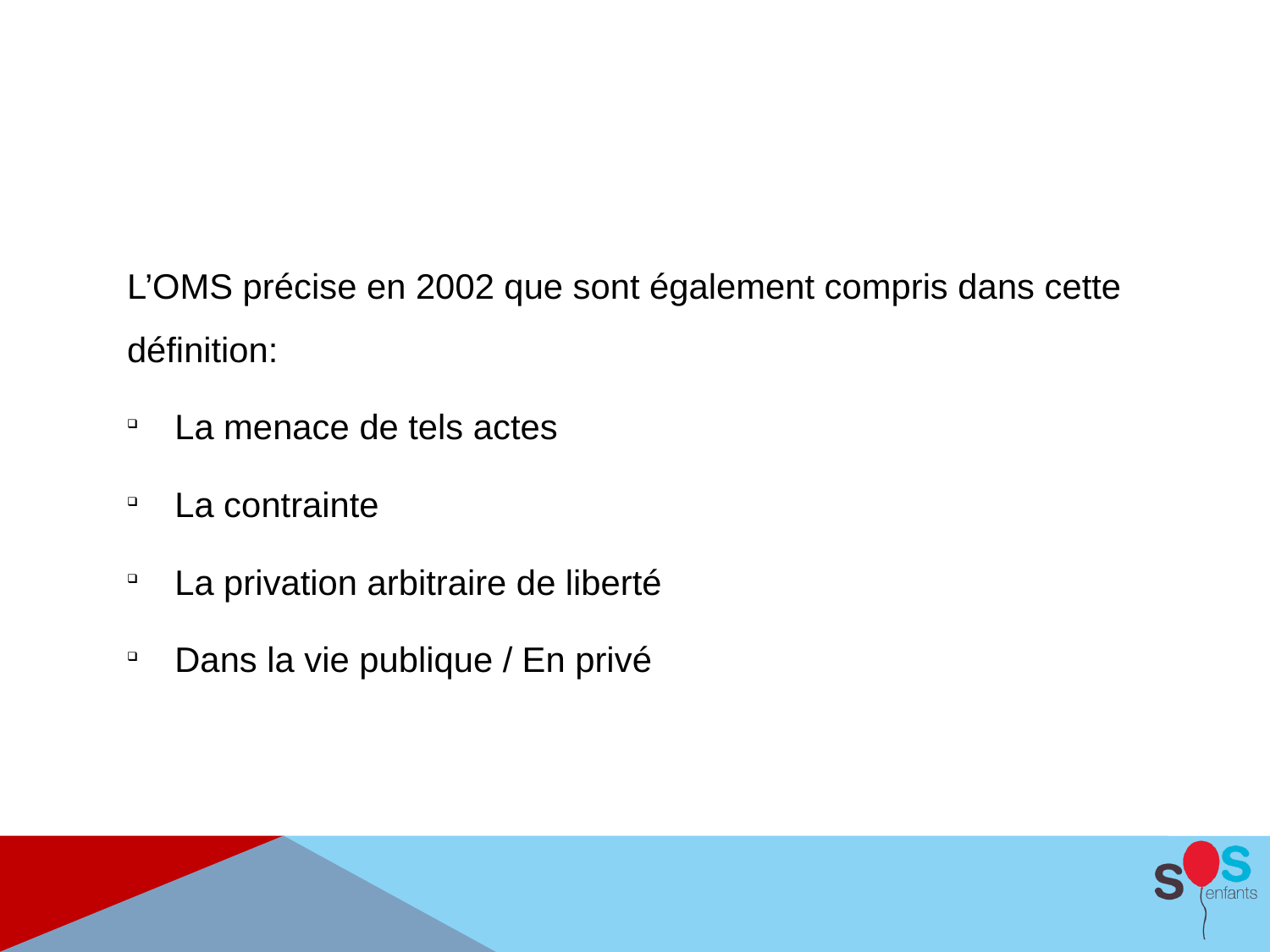

#
L’OMS précise en 2002 que sont également compris dans cette définition:
La menace de tels actes
La contrainte
La privation arbitraire de liberté
Dans la vie publique / En privé